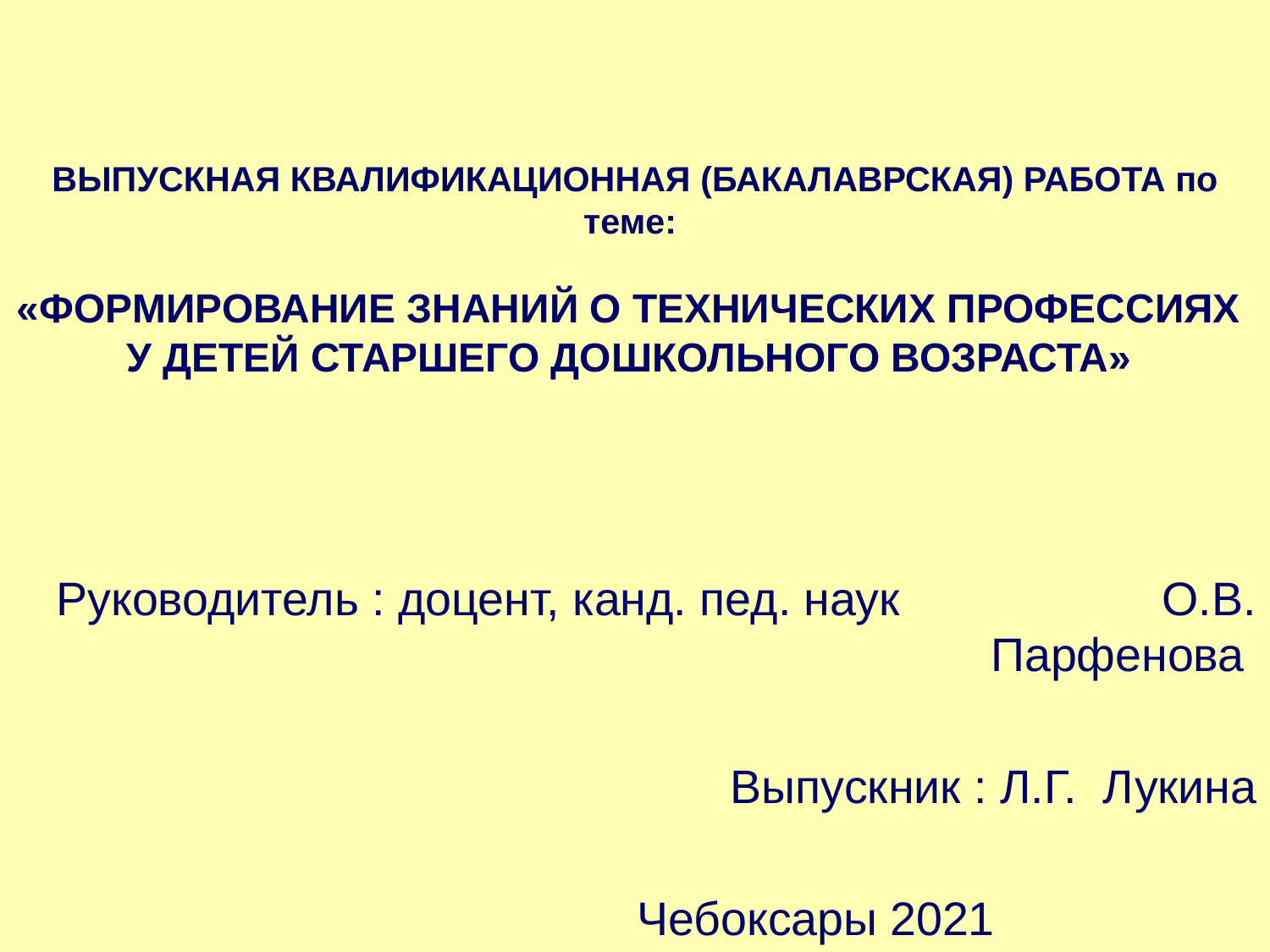

# ВЫПУСКНАЯ КВАЛИФИКАЦИОННАЯ (БАКАЛАВРСКАЯ) РАБОТА по теме: «ФОРМИРОВАНИЕ ЗНАНИЙ О ТЕХНИЧЕСКИХ ПРОФЕССИЯХ У ДЕТЕЙ СТАРШЕГО ДОШКОЛЬНОГО ВОЗРАСТА»
Руководитель : доцент, канд. пед. наук                    О.В. Парфенова

Выпускник : Л.Г.  Лукина

Чебоксары 2021